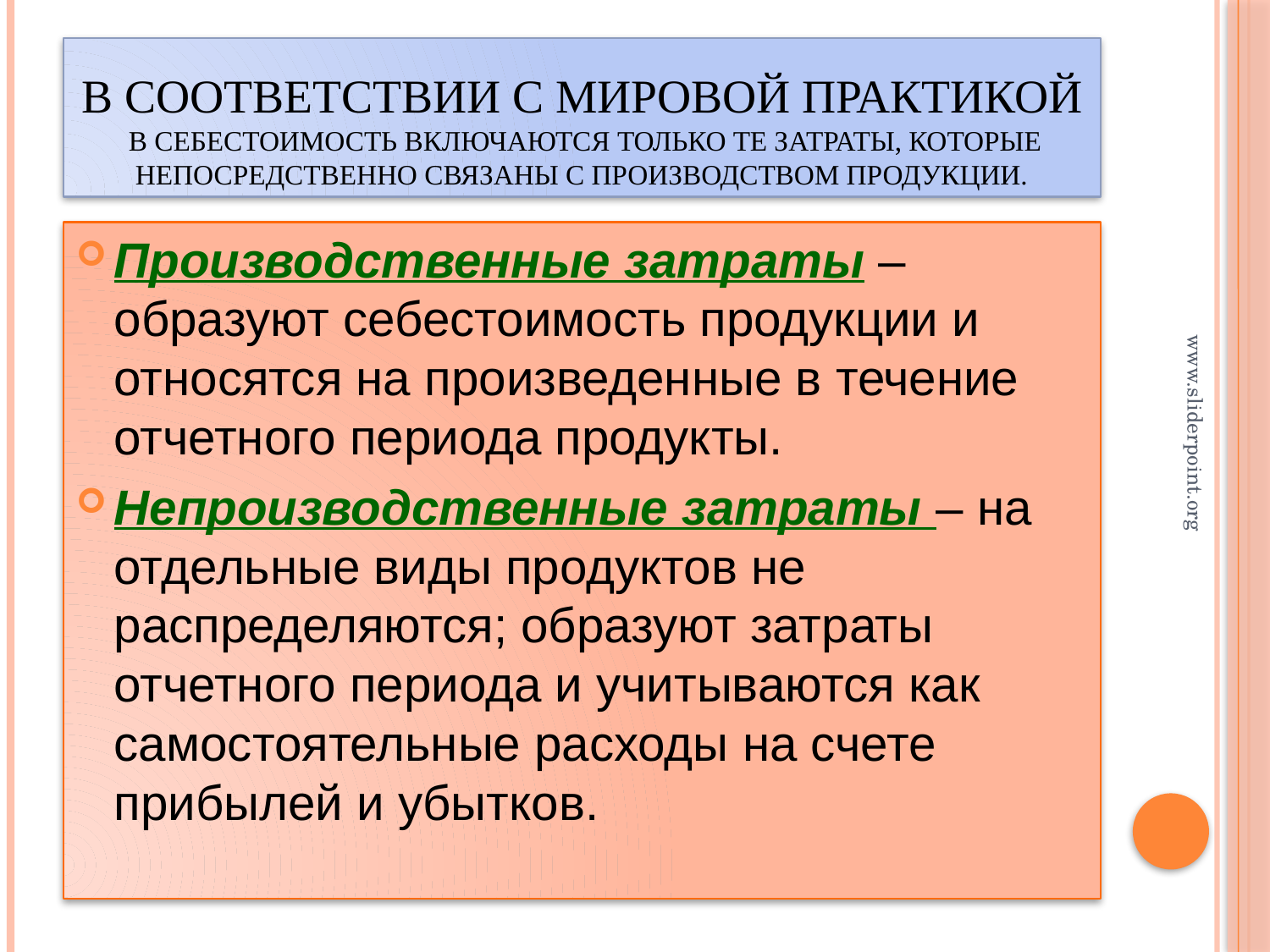

# В соответствии с мировой практикой в себестоимость включаются только те затраты, которые непосредственно связаны с производством продукции.
Производственные затраты – образуют себестоимость продукции и относятся на произведенные в течение отчетного периода продукты.
Непроизводственные затраты – на отдельные виды продуктов не распределяются; образуют затраты отчетного периода и учитываются как самостоятельные расходы на счете прибылей и убытков.

www.sliderpoint.org